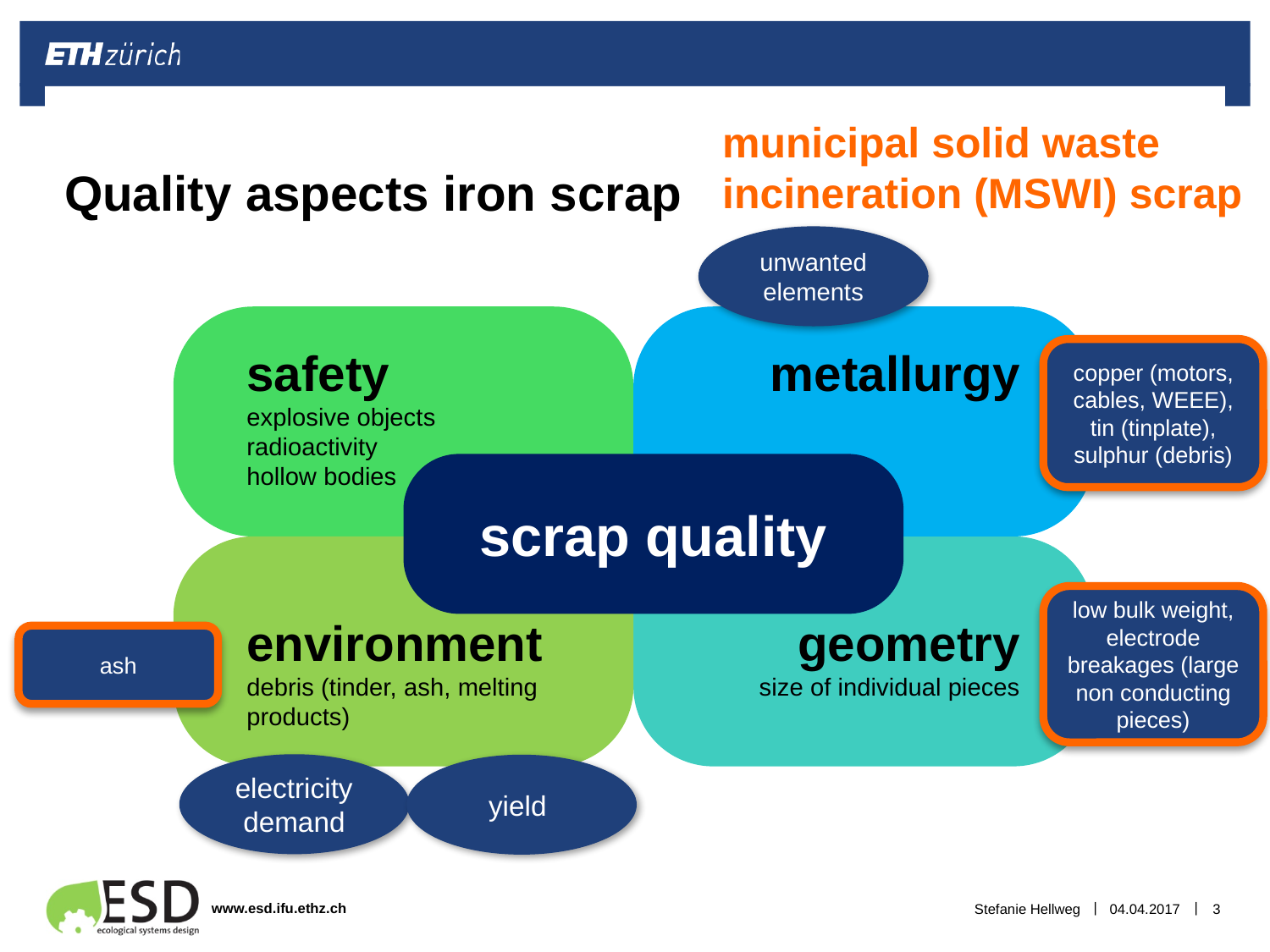

# Quality aspects iron scrap
municipal solid waste incineration (MSWI) scrap
unwanted elements
safety
explosive objects
radioactivity
hollow bodies
metallurgy

copper (motors, cables, WEEE), tin (tinplate), sulphur (debris)
scrap quality
environment
debris (tinder, ash, melting products)
geometry
size of individual pieces

low bulk weight, electrode breakages (large non conducting pieces)
ash
electricity demand
yield
Stefanie Hellweg
04.04.2017
3